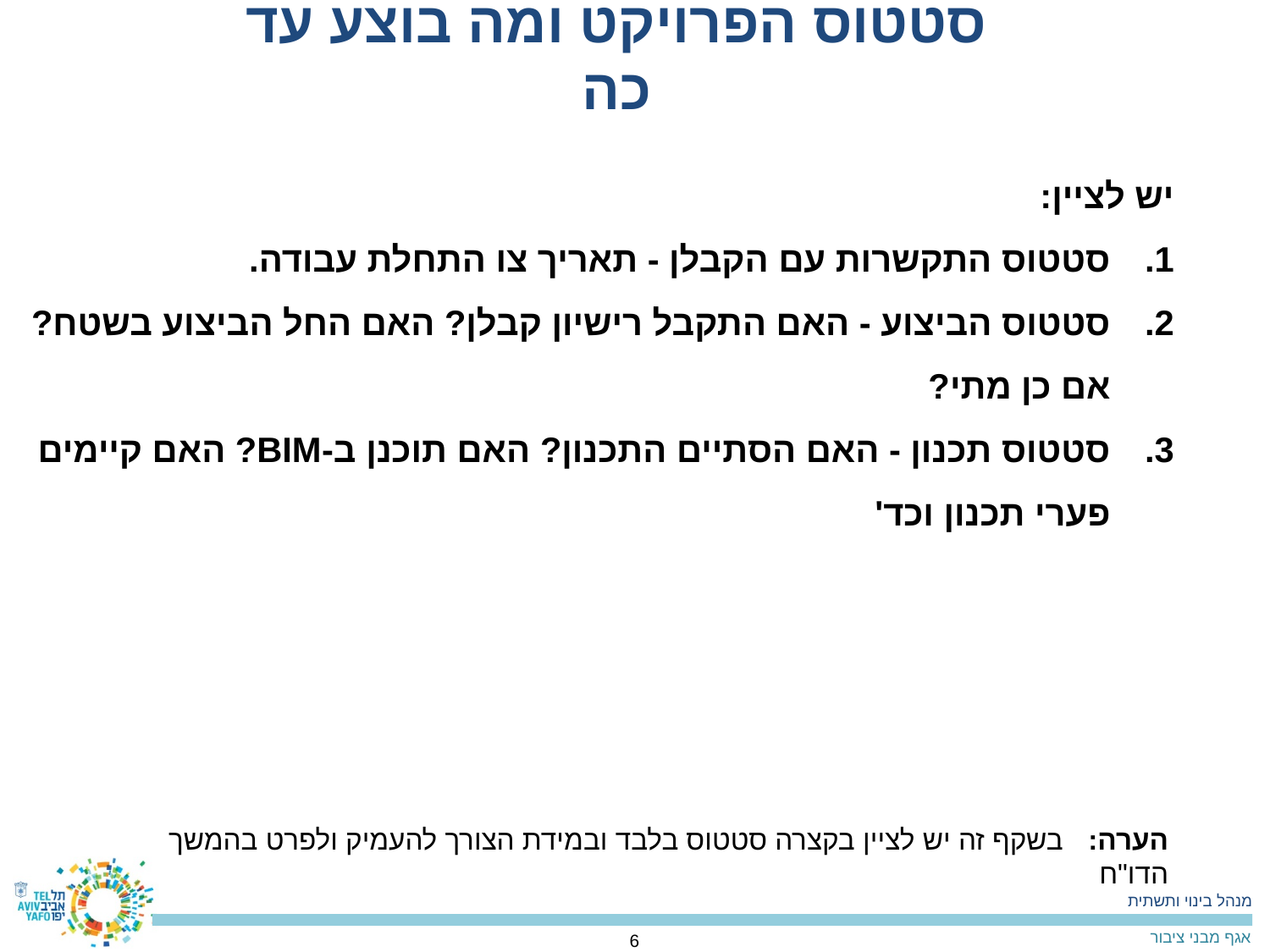

סטטוס הפרויקט ומה בוצע עד כה
יש לציין:
סטטוס התקשרות עם הקבלן - תאריך צו התחלת עבודה.
סטטוס הביצוע - האם התקבל רישיון קבלן? האם החל הביצוע בשטח? אם כן מתי?
סטטוס תכנון - האם הסתיים התכנון? האם תוכנן ב-BIM? האם קיימים פערי תכנון וכד'
הערה:   בשקף זה יש לציין בקצרה סטטוס בלבד ובמידת הצורך להעמיק ולפרט בהמשך הדו"ח